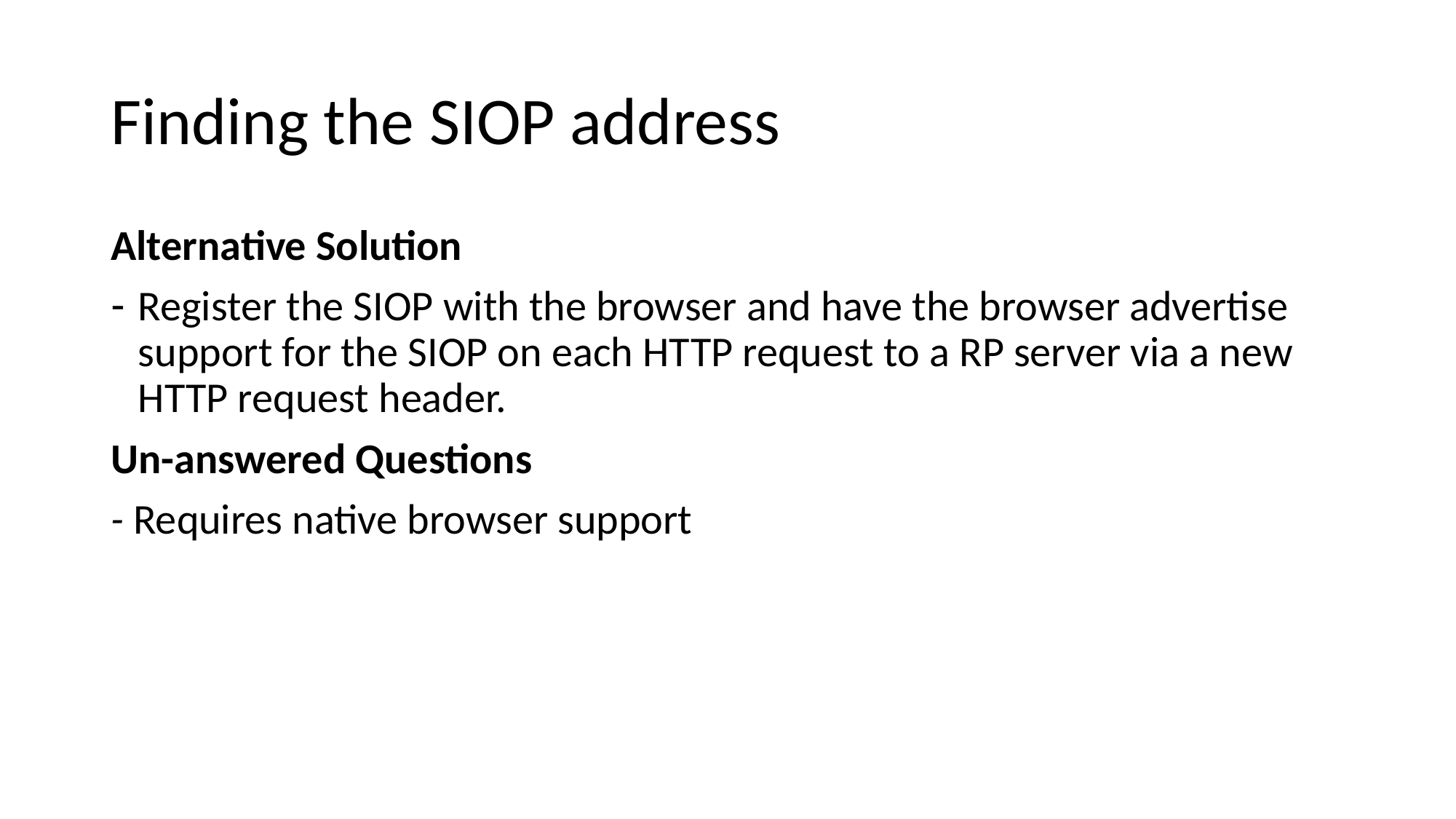

# Finding the SIOP address
Alternative Solution
Register the SIOP with the browser and have the browser advertise support for the SIOP on each HTTP request to a RP server via a new HTTP request header.
Un-answered Questions
- Requires native browser support